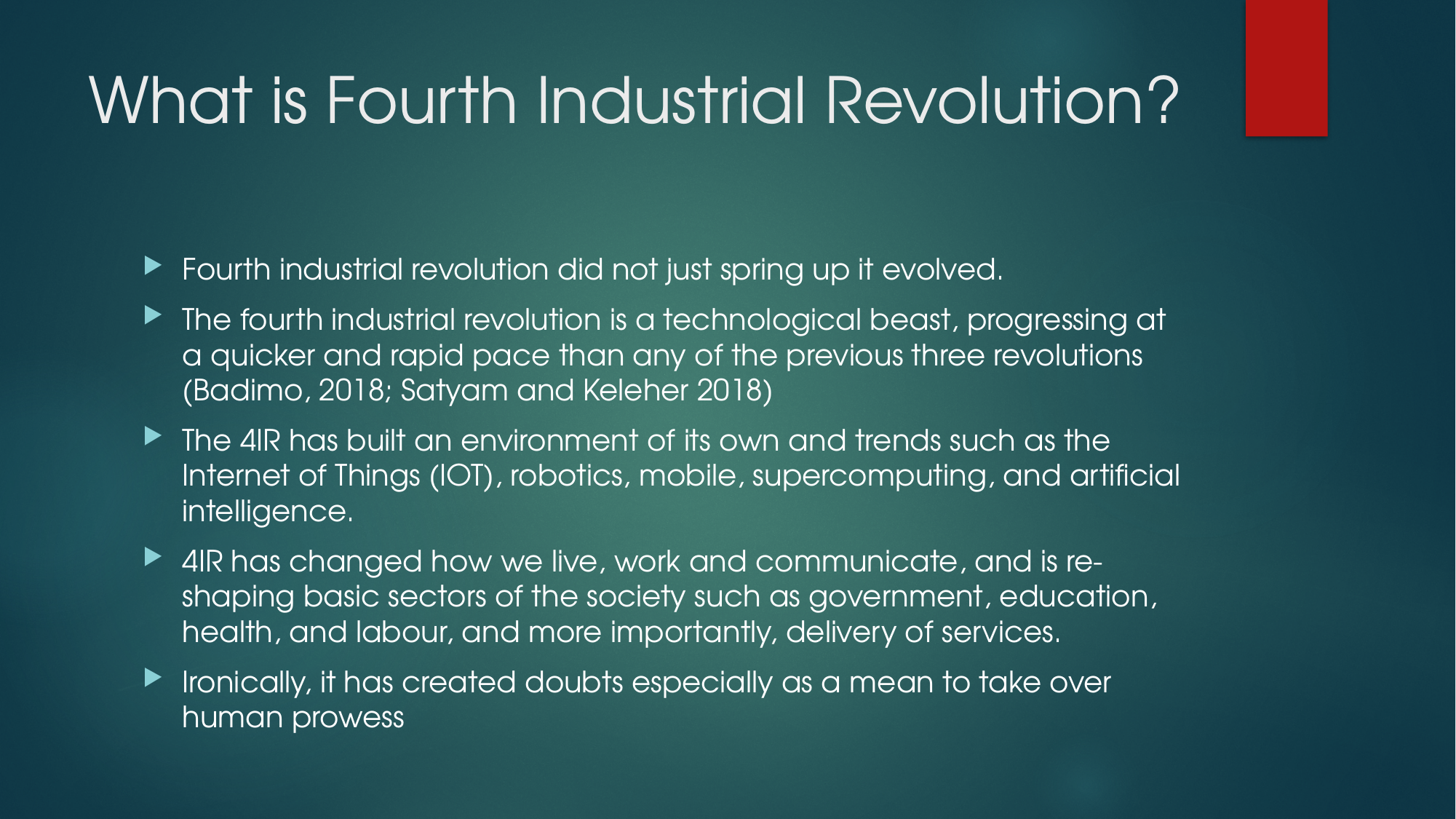

# What is Fourth Industrial Revolution?
Fourth industrial revolution did not just spring up it evolved.
The fourth industrial revolution is a technological beast, progressing at a quicker and rapid pace than any of the previous three revolutions (Badimo, 2018; Satyam and Keleher 2018)
The 4IR has built an environment of its own and trends such as the Internet of Things (IOT), robotics, mobile, supercomputing, and artificial intelligence.
4IR has changed how we live, work and communicate, and is re-shaping basic sectors of the society such as government, education, health, and labour, and more importantly, delivery of services.
Ironically, it has created doubts especially as a mean to take over human prowess